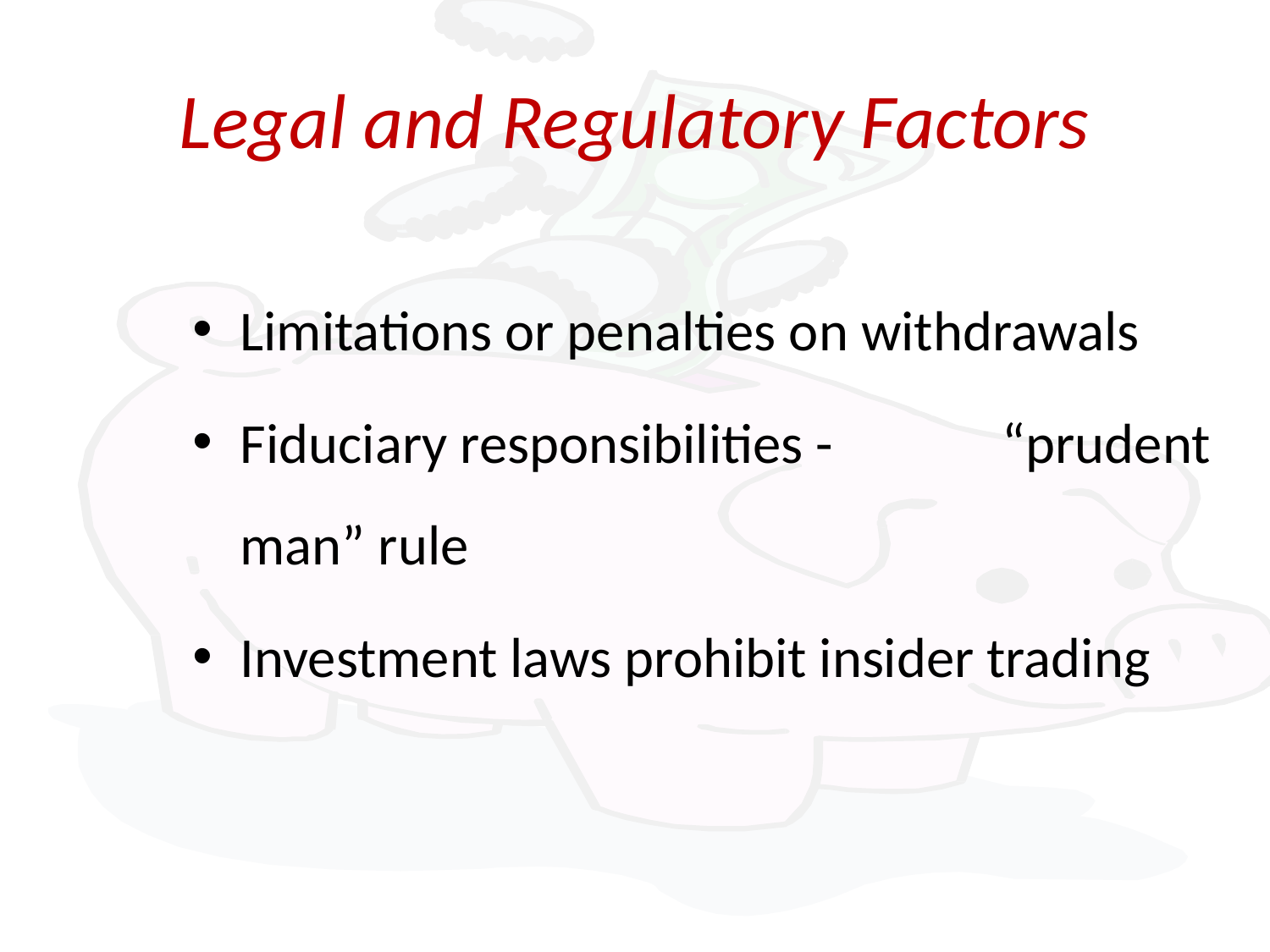

# Legal and Regulatory Factors
Limitations or penalties on withdrawals
Fiduciary responsibilities - 		“prudent man” rule
Investment laws prohibit insider trading